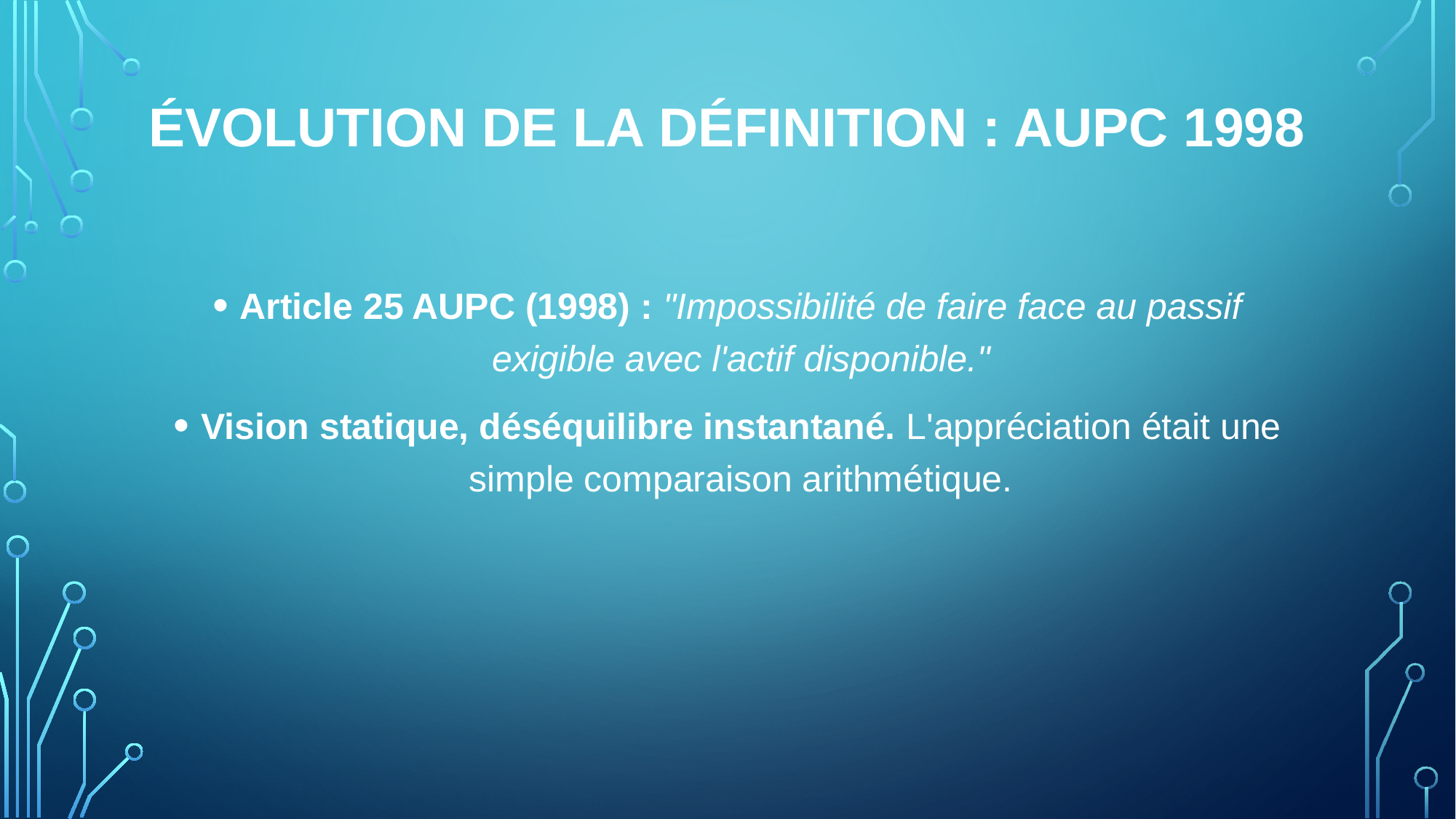

# Évolution de la Définition : AUPC 1998
Article 25 AUPC (1998) : "Impossibilité de faire face au passif exigible avec l'actif disponible."
Vision statique, déséquilibre instantané. L'appréciation était une simple comparaison arithmétique.